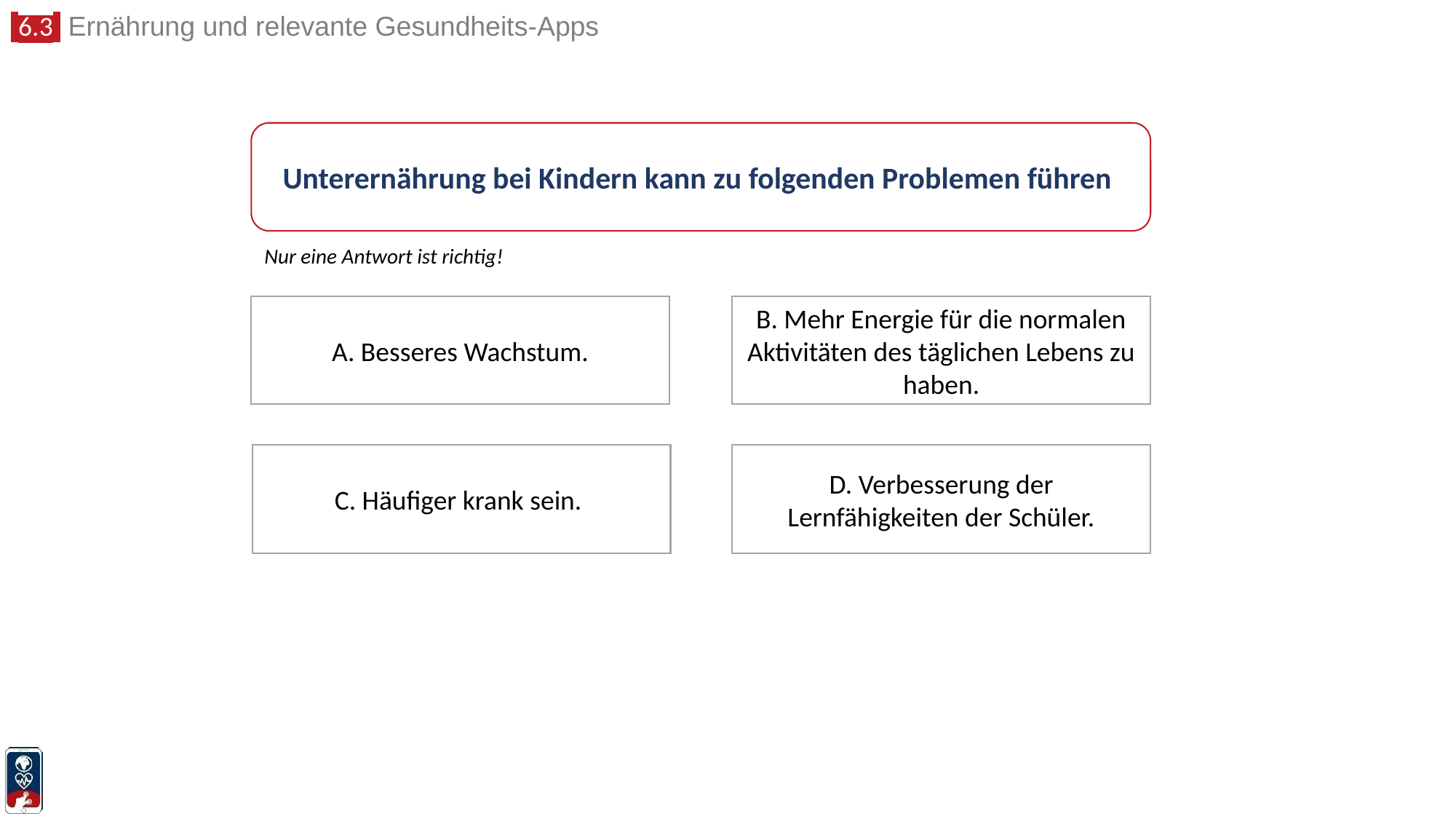

Unterernährung bei Kindern kann zu folgenden Problemen führen
Nur eine Antwort ist richtig!
A. Besseres Wachstum.
B. Mehr Energie für die normalen Aktivitäten des täglichen Lebens zu haben.
C. Häufiger krank sein.
D. Verbesserung der Lernfähigkeiten der Schüler.